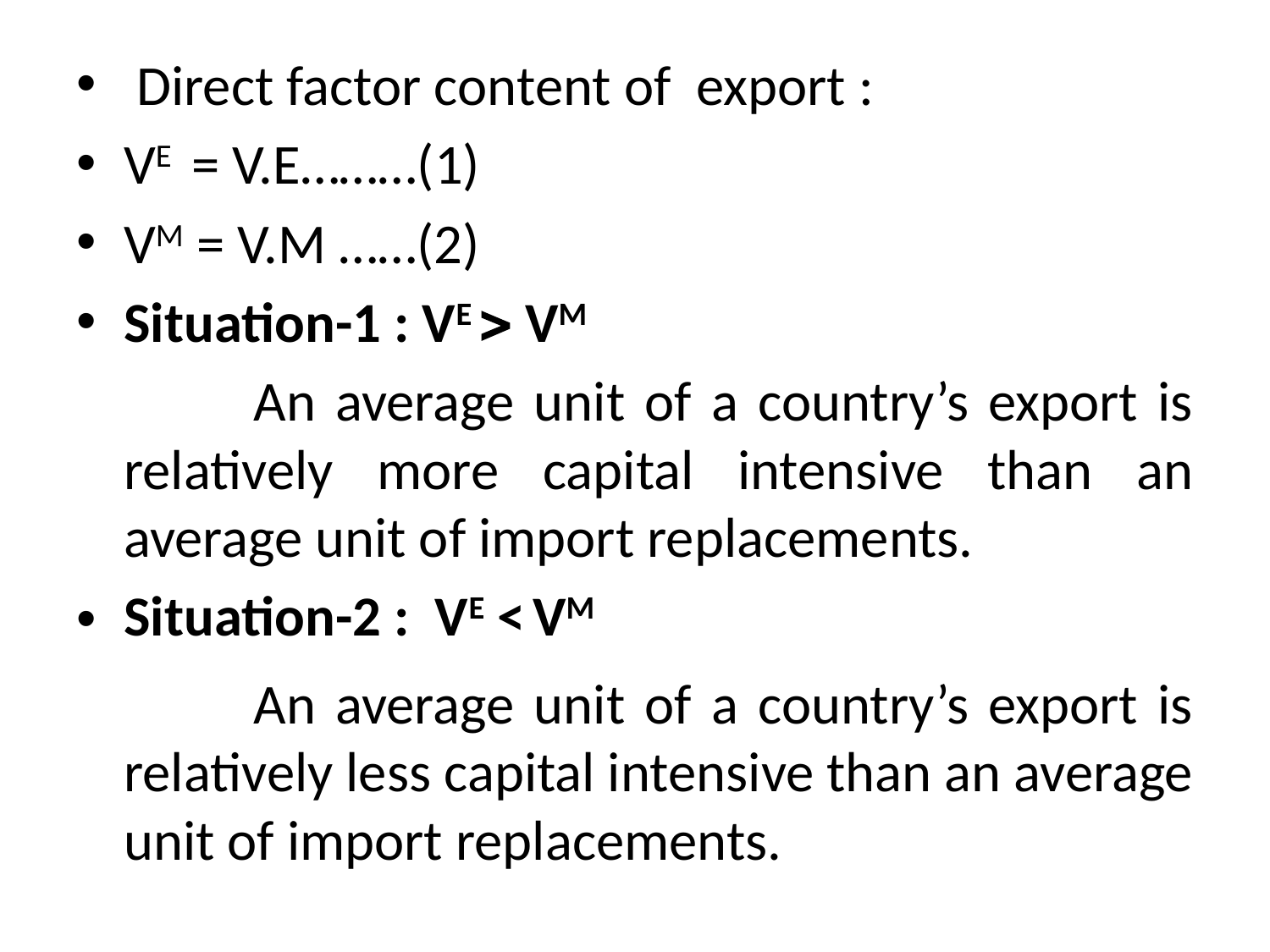

Direct factor content of  export :
VE  = V.E………(1)
VM = V.M ……(2)
Situation-1 : VE > VM
         An average unit of a country’s export is relatively more capital intensive than an average unit of import replacements.
Situation-2 :  VE < VM
         An average unit of a country’s export is relatively less capital intensive than an average unit of import replacements.